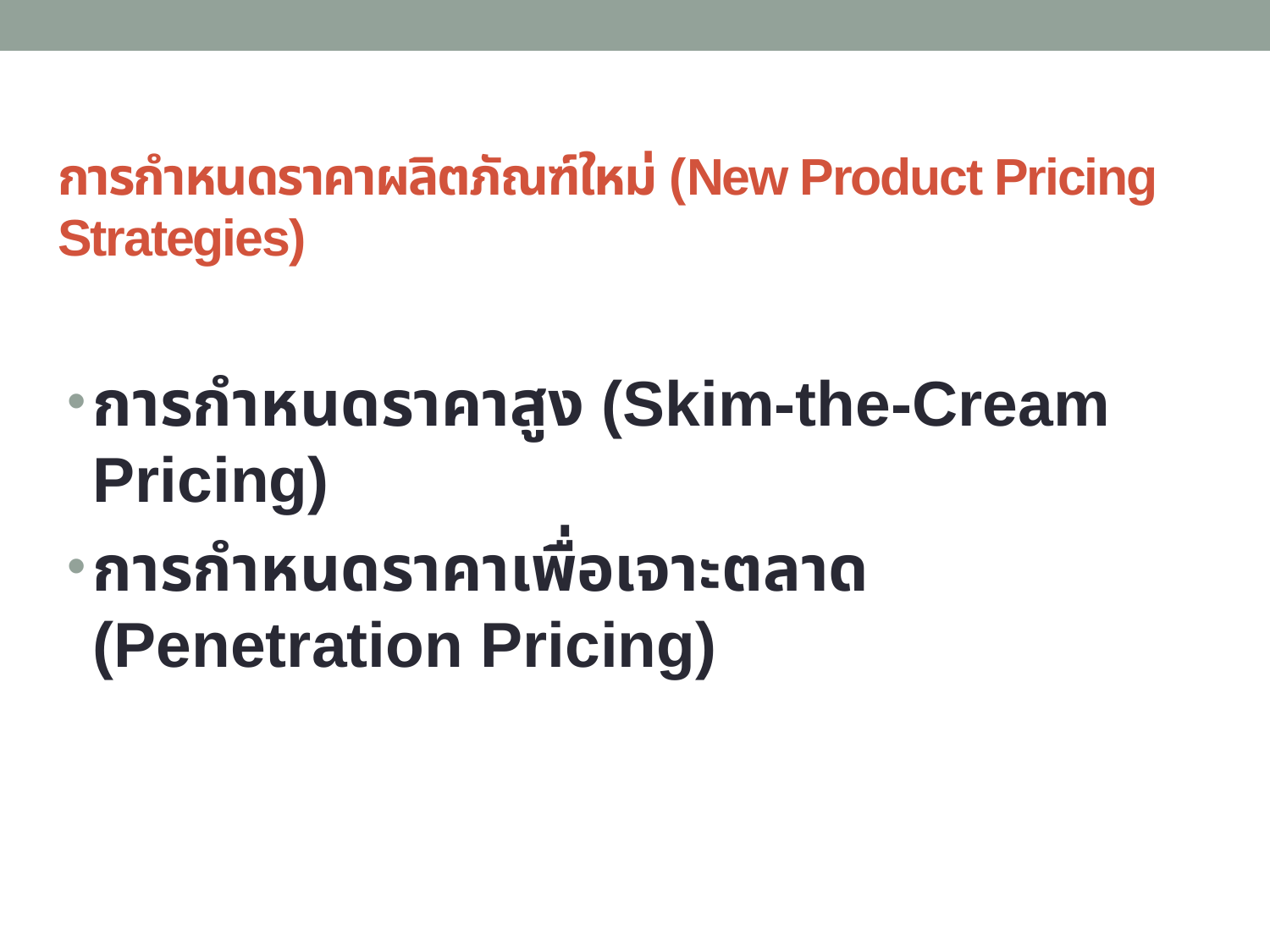

# การกำหนดราคาผลิตภัณฑ์ใหม่ (New Product Pricing Strategies)
การกำหนดราคาสูง (Skim-the-Cream Pricing)
การกำหนดราคาเพื่อเจาะตลาด (Penetration Pricing)